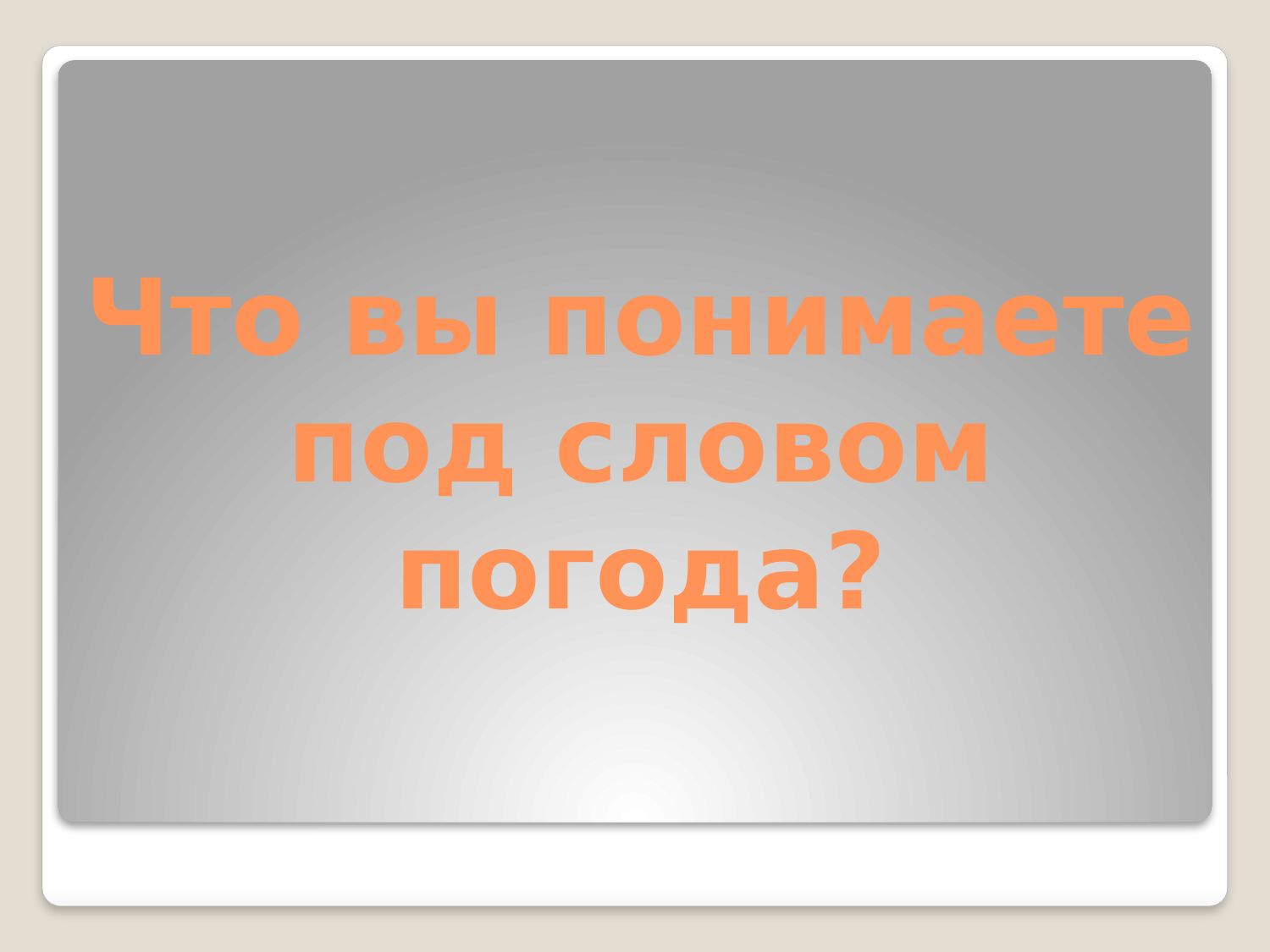

# Что вы понимаете под словом погода?